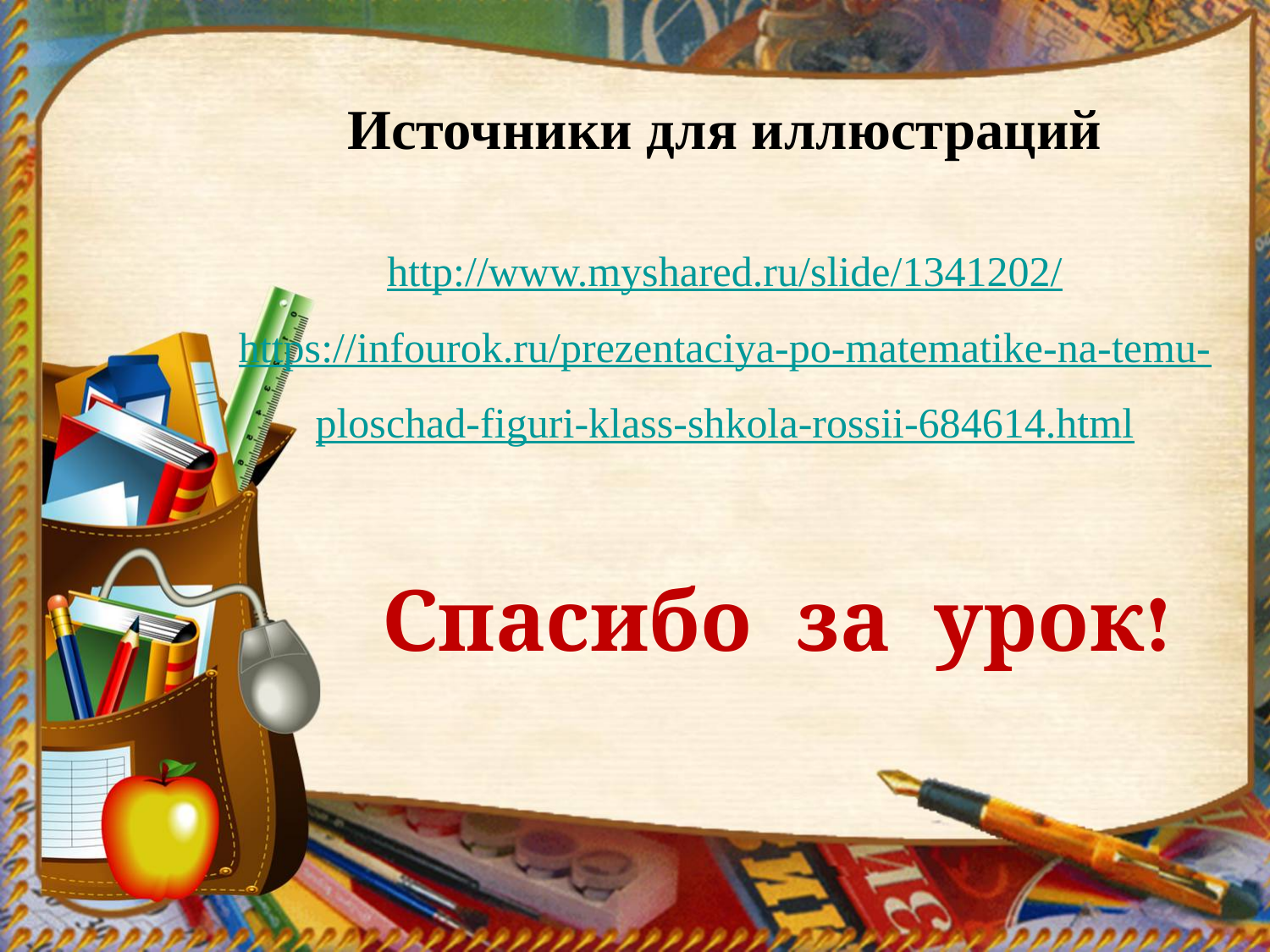

Источники для иллюстраций

http://www.myshared.ru/slide/1341202/
https://infourok.ru/prezentaciya-po-matematike-na-temu-
ploschad-figuri-klass-shkola-rossii-684614.html

Спасибо  за  урок!